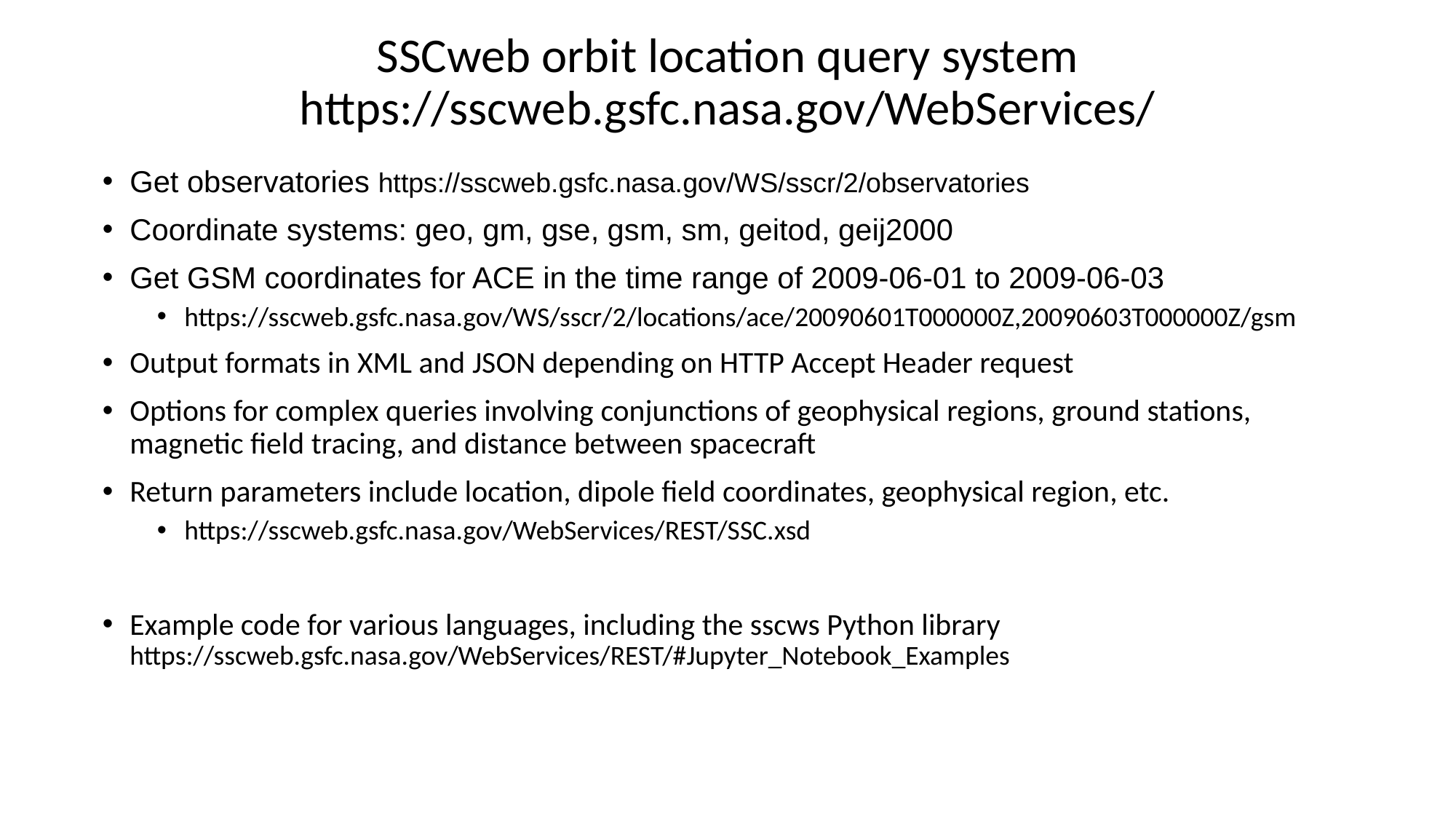

# SSCweb orbit location query system https://sscweb.gsfc.nasa.gov/WebServices/
Get observatories https://sscweb.gsfc.nasa.gov/WS/sscr/2/observatories
Coordinate systems: geo, gm, gse, gsm, sm, geitod, geij2000
Get GSM coordinates for ACE in the time range of 2009-06-01 to 2009-06-03
https://sscweb.gsfc.nasa.gov/WS/sscr/2/locations/ace/20090601T000000Z,20090603T000000Z/gsm
Output formats in XML and JSON depending on HTTP Accept Header request
Options for complex queries involving conjunctions of geophysical regions, ground stations, magnetic field tracing, and distance between spacecraft
Return parameters include location, dipole field coordinates, geophysical region, etc.
https://sscweb.gsfc.nasa.gov/WebServices/REST/SSC.xsd

Example code for various languages, including the sscws Python library https://sscweb.gsfc.nasa.gov/WebServices/REST/#Jupyter_Notebook_Examples